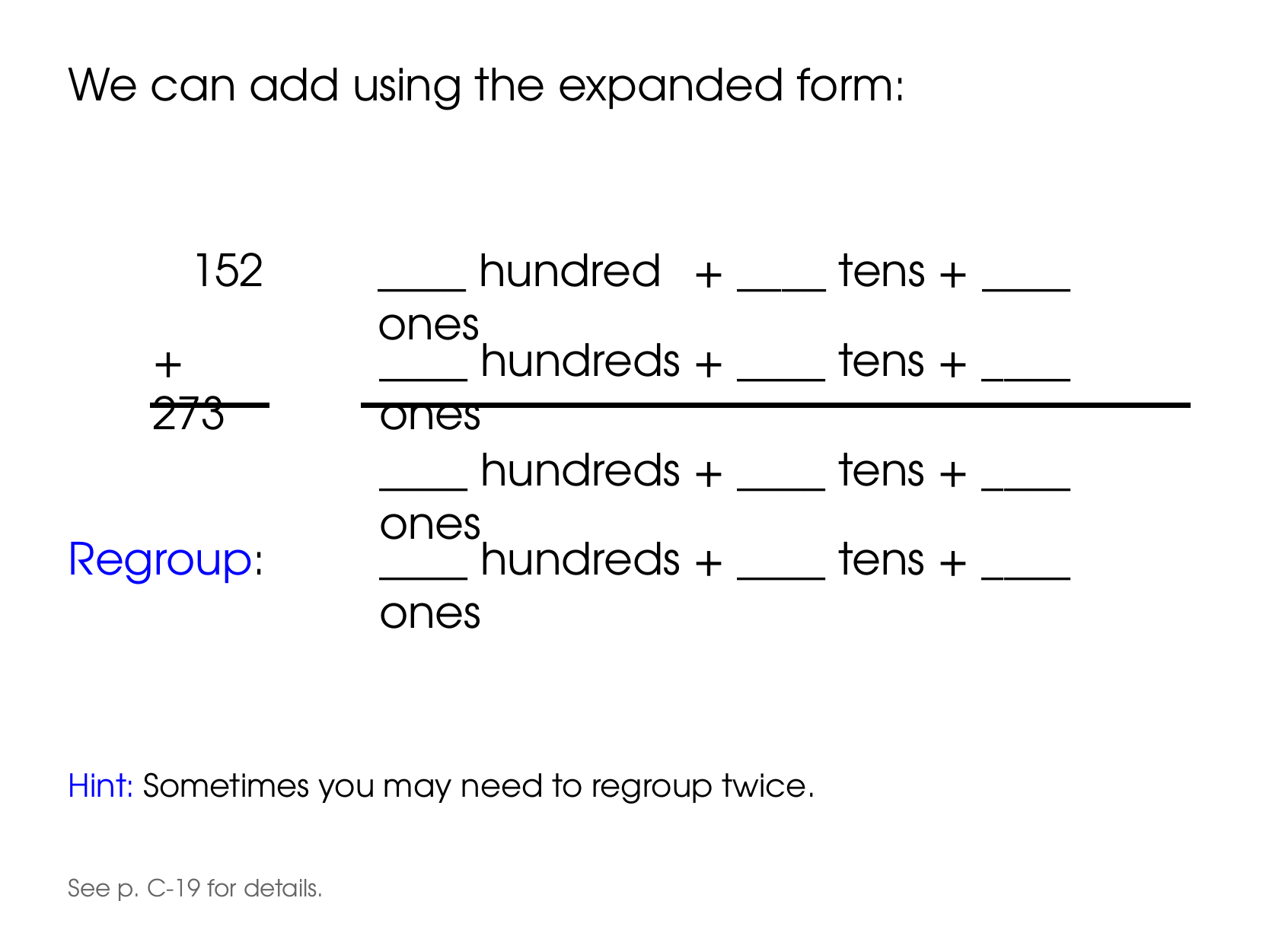

We can add using the expanded form:
152
+ 273
Regroup:
____ hundred   + ____ tens + ____ ones
____ hundreds + ____ tens + ____ ones
____ hundreds + ____ tens + ____ ones
____ hundreds + ____ tens + ____ ones
Hint: Sometimes you may need to regroup twice.
See p. C-19 for details.